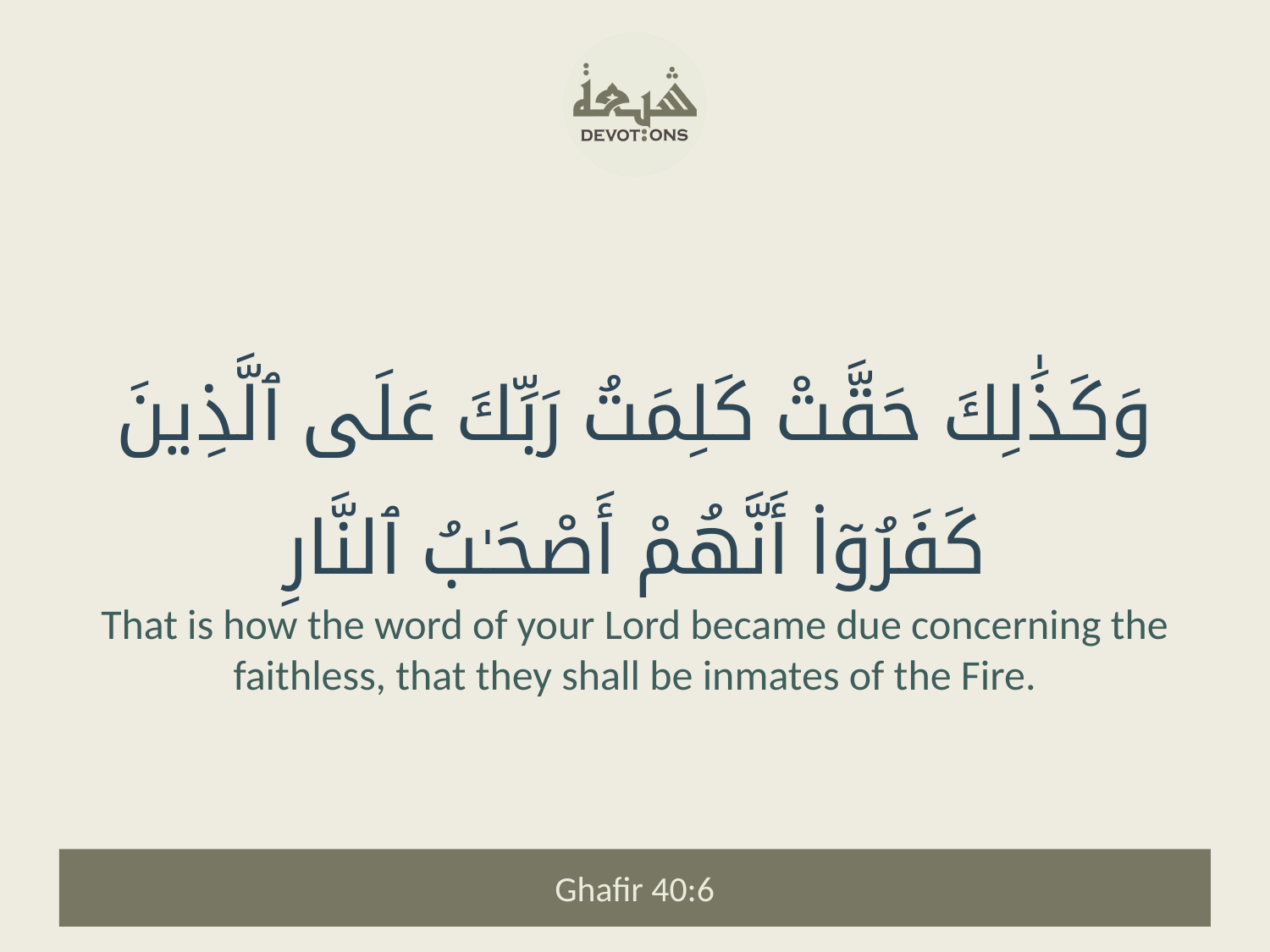

وَكَذَٰلِكَ حَقَّتْ كَلِمَتُ رَبِّكَ عَلَى ٱلَّذِينَ كَفَرُوٓا۟ أَنَّهُمْ أَصْحَـٰبُ ٱلنَّارِ
That is how the word of your Lord became due concerning the faithless, that they shall be inmates of the Fire.
Ghafir 40:6